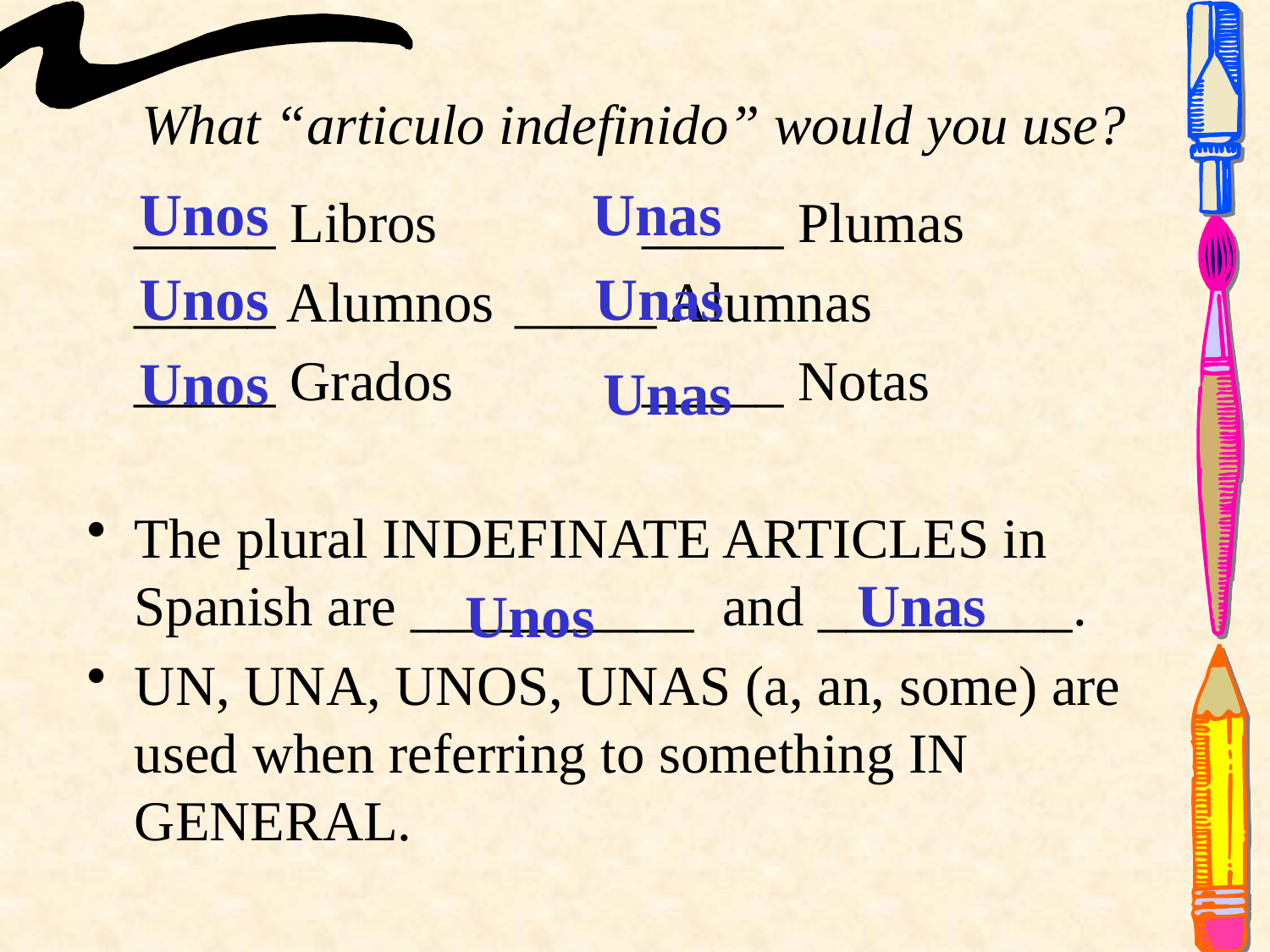

# What “articulo indefinido” would you use?
Unos
Unas
	_____ Libros		_____ Plumas
	_____ Alumnos	_____ Alumnas
	_____ Grados		_____ Notas

The plural INDEFINATE ARTICLES in Spanish are __________  and _________.
UN, UNA, UNOS, UNAS (a, an, some) are used when referring to something IN GENERAL.

Unos
Unas
Unos
Unas
Unas
Unos